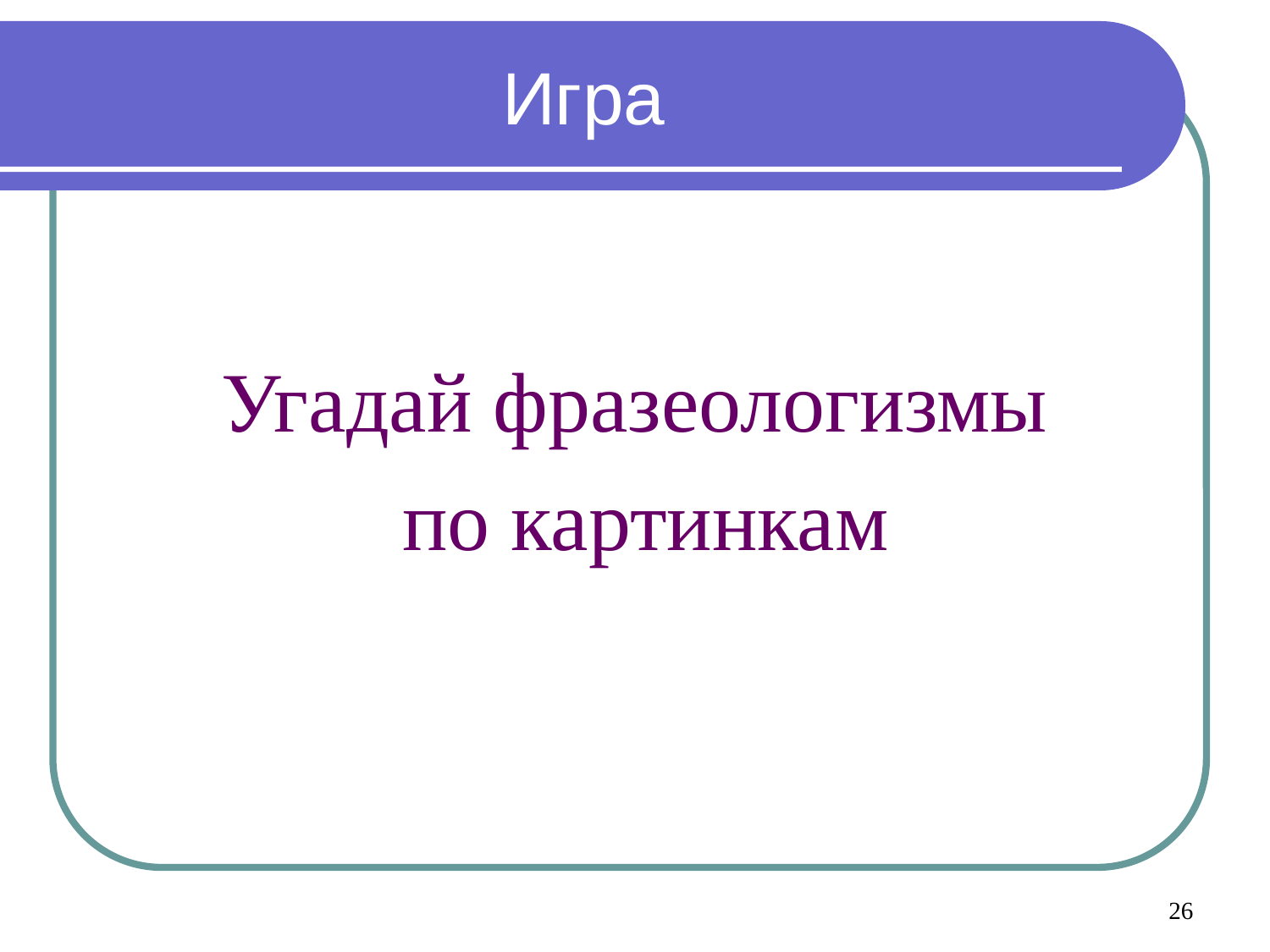

# Игра

Угадай фразеологизмы
 по картинкам

26